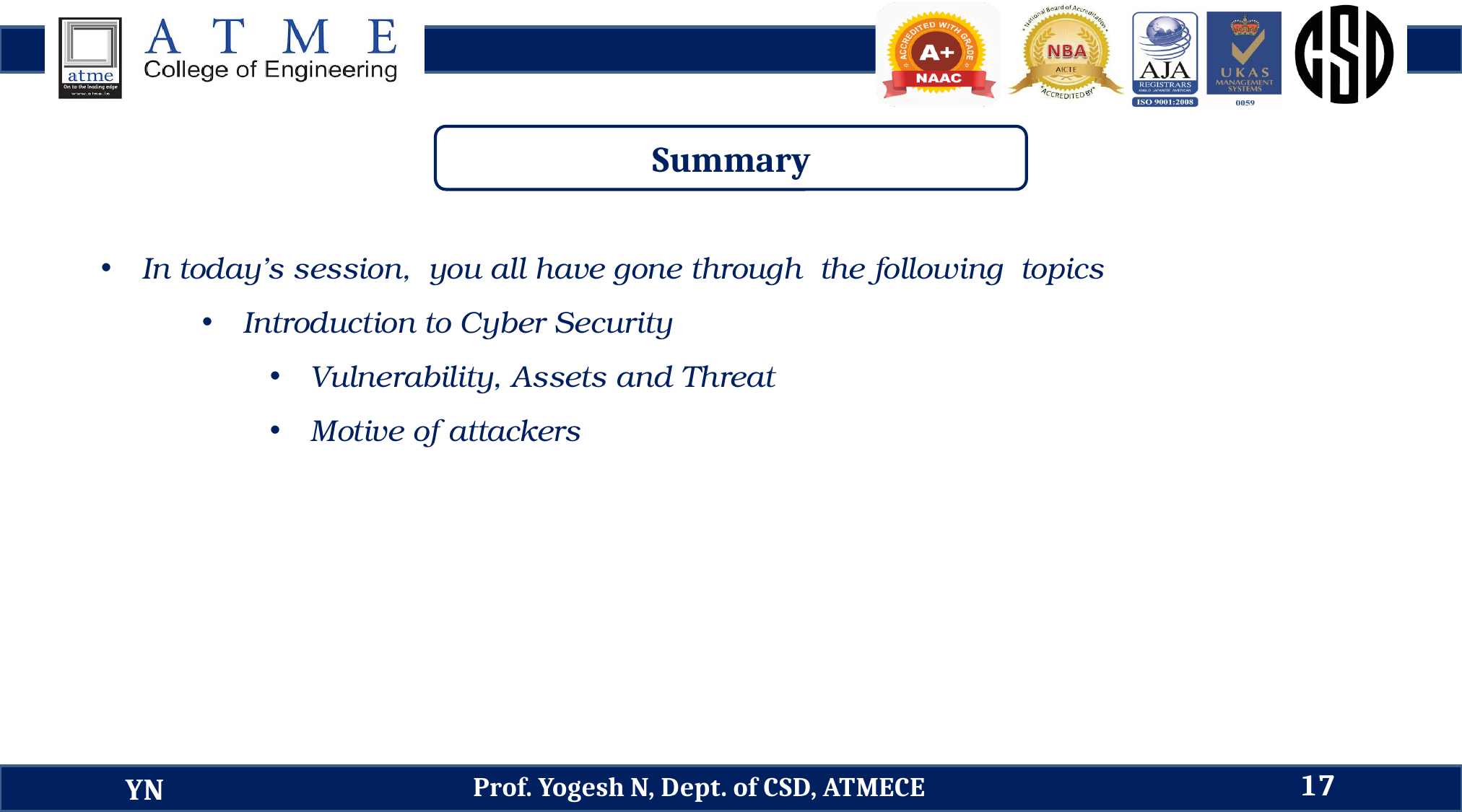

Summary
In today’s session,  you all have gone through  the following  topics
Introduction to Cyber Security
Vulnerability, Assets and Threat
Motive of attackers
17
Prof. Yogesh N, Dept. of CSD, ATMECE
YN